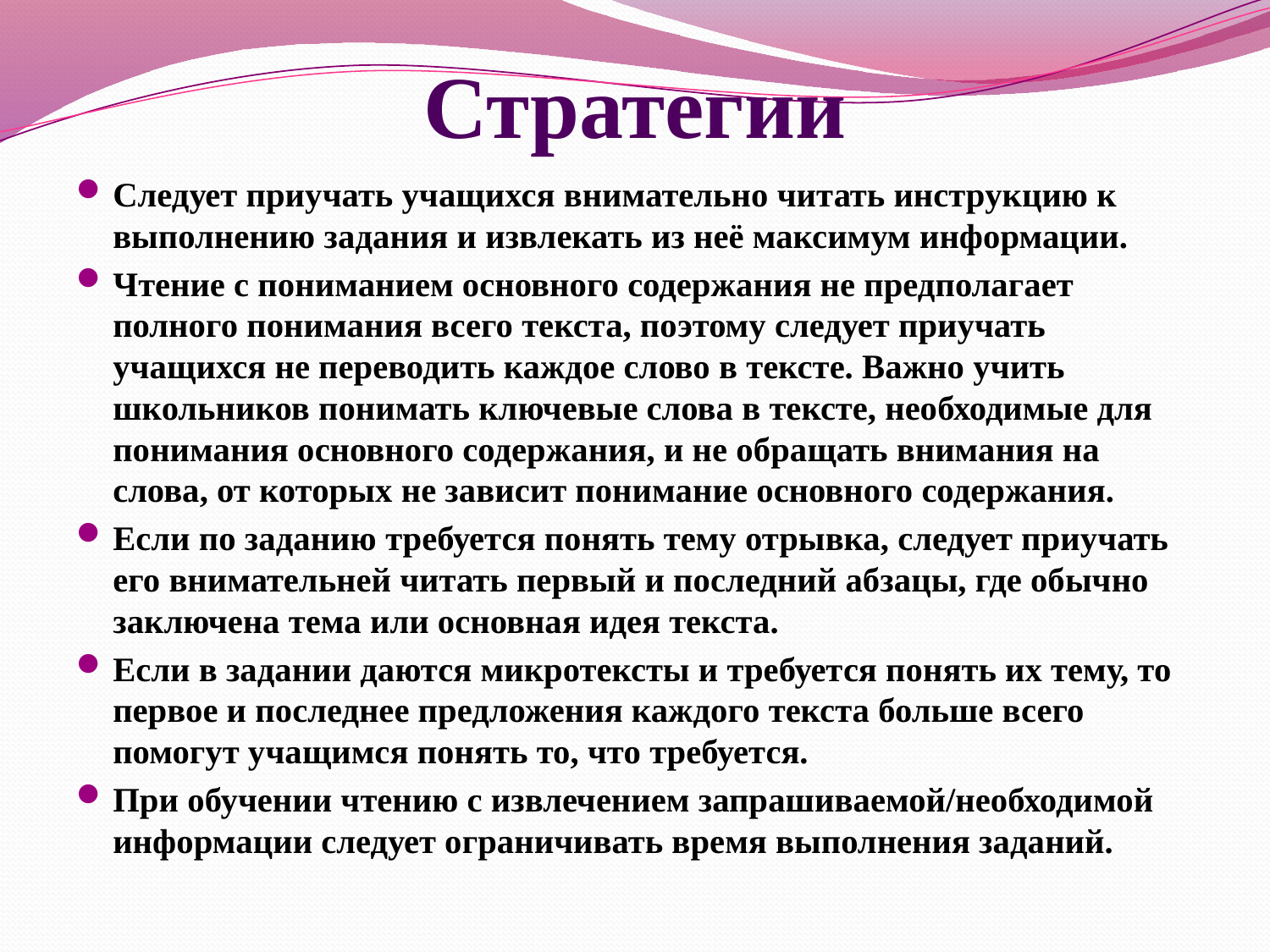

# Стратегии
Следует приучать учащихся внимательно читать инструкцию к выполнению задания и извлекать из неё максимум информации.
Чтение с пониманием основного содержания не предполагает полного понимания всего текста, поэтому следует приучать учащихся не переводить каждое слово в тексте. Важно учить школьников понимать ключевые слова в тексте, необходимые для понимания основного содержания, и не обращать внимания на слова, от которых не зависит понимание основного содержания.
Если по заданию требуется понять тему отрывка, следует приучать его внимательней читать первый и последний абзацы, где обычно заключена тема или основная идея текста.
Если в задании даются микротексты и требуется понять их тему, то первое и последнее предложения каждого текста больше всего помогут учащимся понять то, что требуется.
При обучении чтению с извлечением запрашиваемой/необходимой информации следует ограничивать время выполнения заданий.